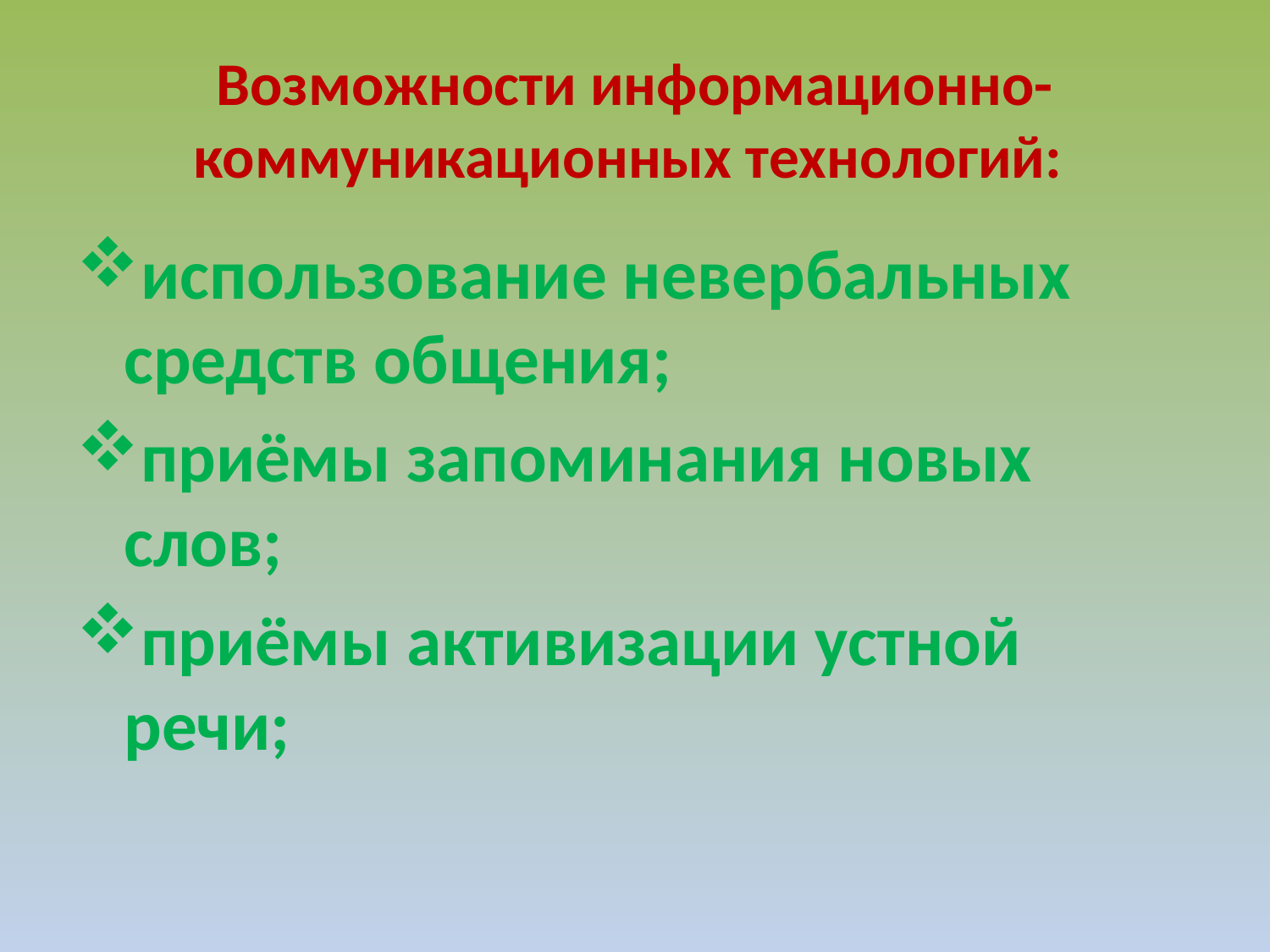

# Возможности информационно-коммуникационных технологий:
использование невербальных средств общения;
приёмы запоминания новых слов;
приёмы активизации устной речи;